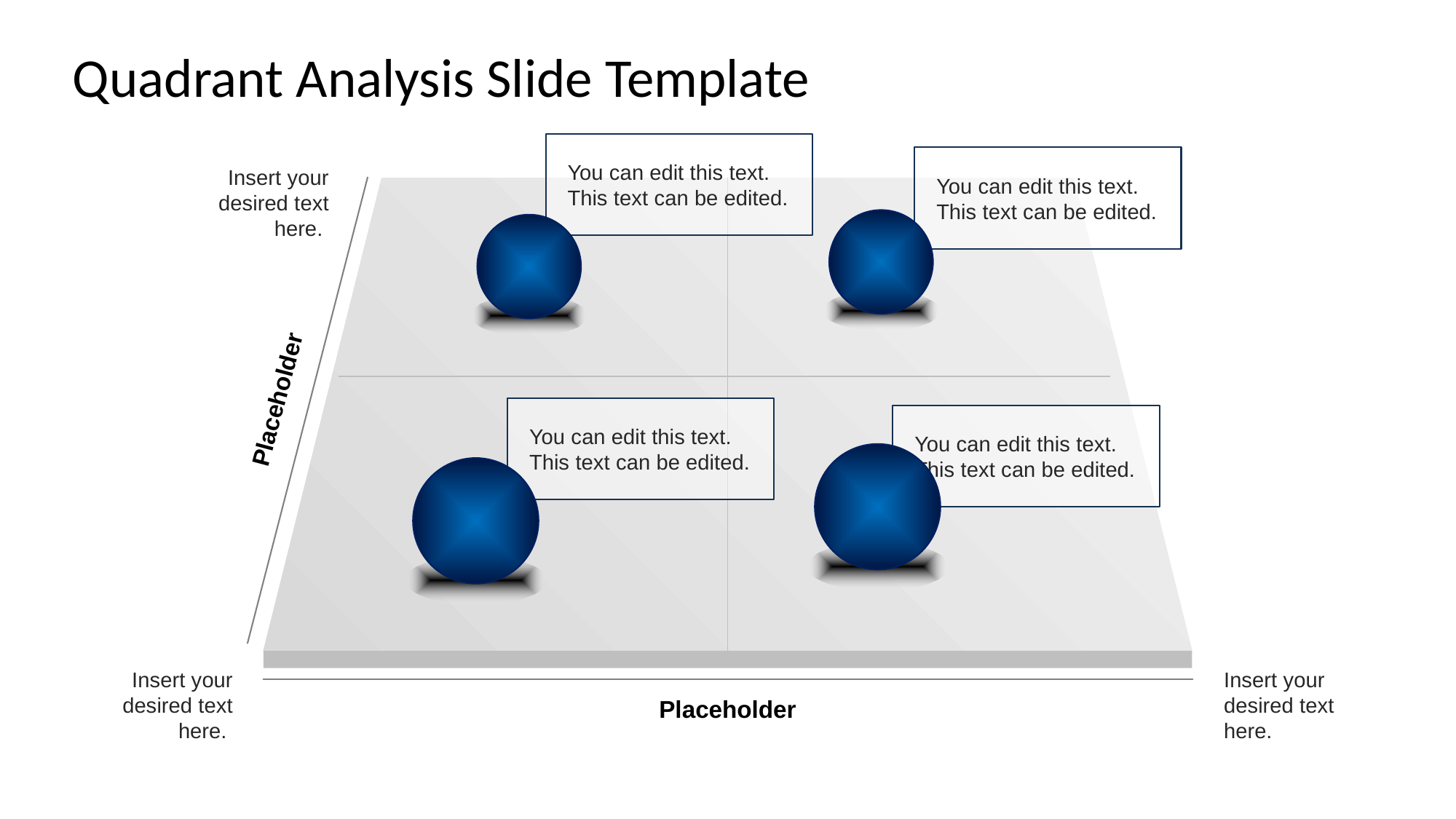

# Quadrant Analysis Slide Template

You can edit this text. This text can be edited.

You can edit this text. This text can be edited.
Insert your desired text here.

Placeholder

You can edit this text. This text can be edited.

You can edit this text. This text can be edited.

Insert your desired text here.
Insert your desired text here.
Placeholder